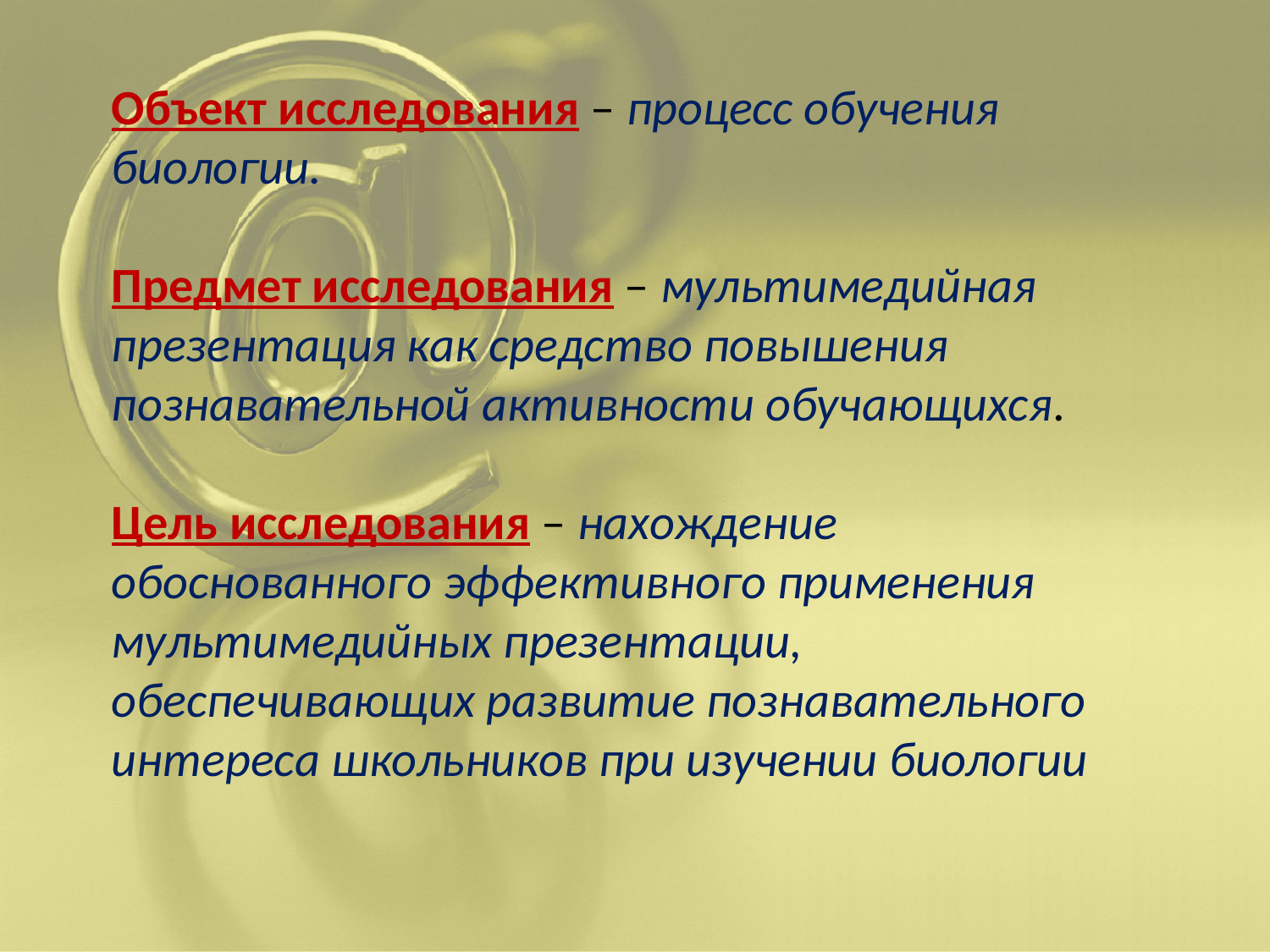

Объект исследования – процесс обучения биологии.

Предмет исследования – мультимедийная презентация как средство повышения познавательной активности обучающихся.

Цель исследования – нахождение обоснованного эффективного применения мультимедийных презентации, обеспечивающих развитие познавательного интереса школьников при изучении биологии